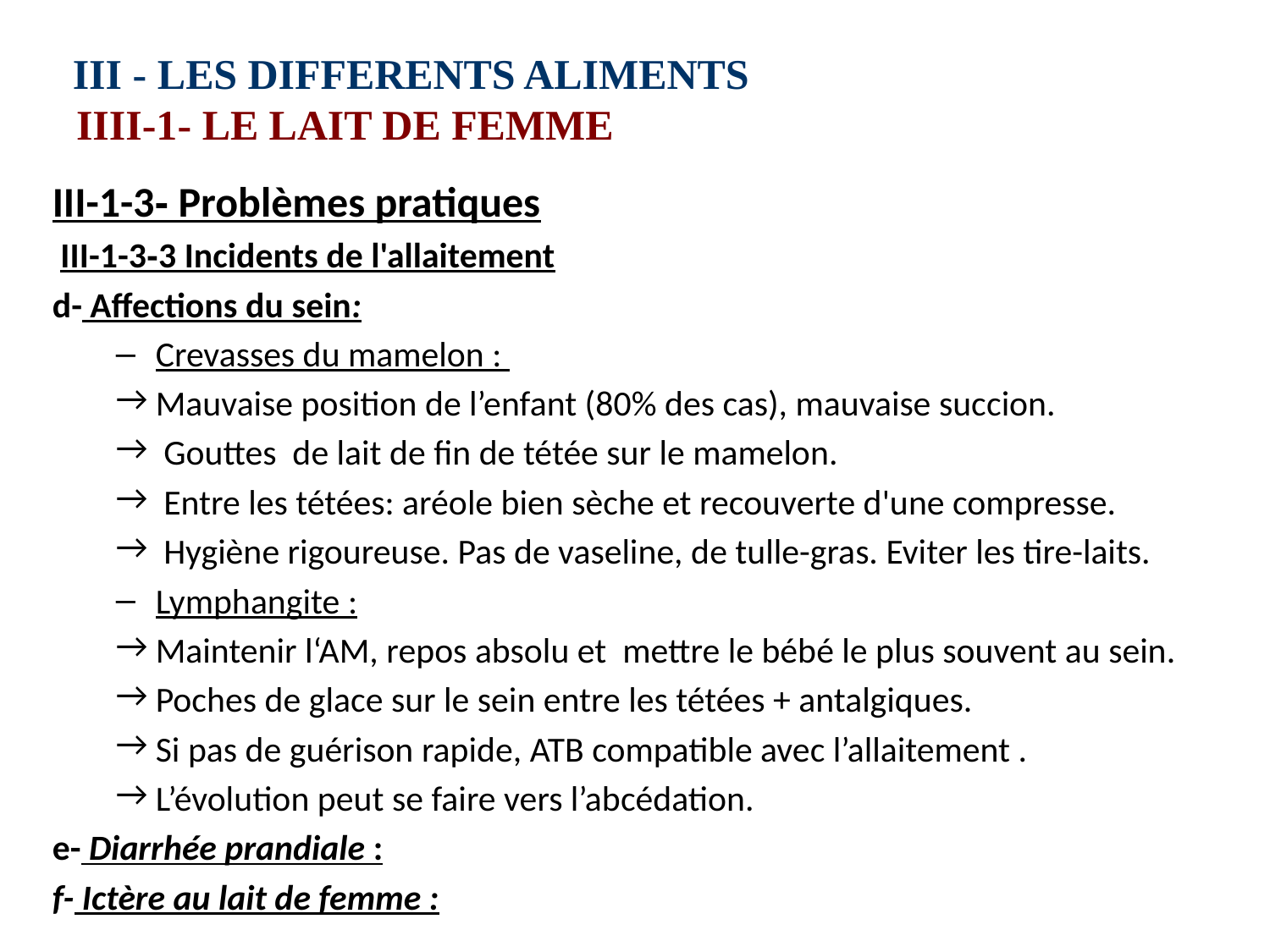

# III ‑ LES DIFFERENTS ALIMENTS IIII-1‑ LE LAIT DE FEMME
III-1-3‑ Problèmes pratiques
 III-1-3‑3 Incidents de l'allaitement
d- Affections du sein:
Crevasses du mamelon :
Mauvaise position de l’enfant (80% des cas), mauvaise succion.
 Gouttes  de lait de fin de tétée sur le mamelon.
 Entre les tétées: aréole bien sèche et recouverte d'une compresse.
 Hygiène rigoureuse. Pas de vaseline, de tulle-gras. Eviter les tire-laits.
Lymphangite :
Maintenir l‘AM, repos absolu et  mettre le bébé le plus souvent au sein.
Poches de glace sur le sein entre les tétées + antalgiques.
Si pas de guérison rapide, ATB compatible avec l’allaitement .
L’évolution peut se faire vers l’abcédation.
e- Diarrhée prandiale :
f- Ictère au lait de femme :